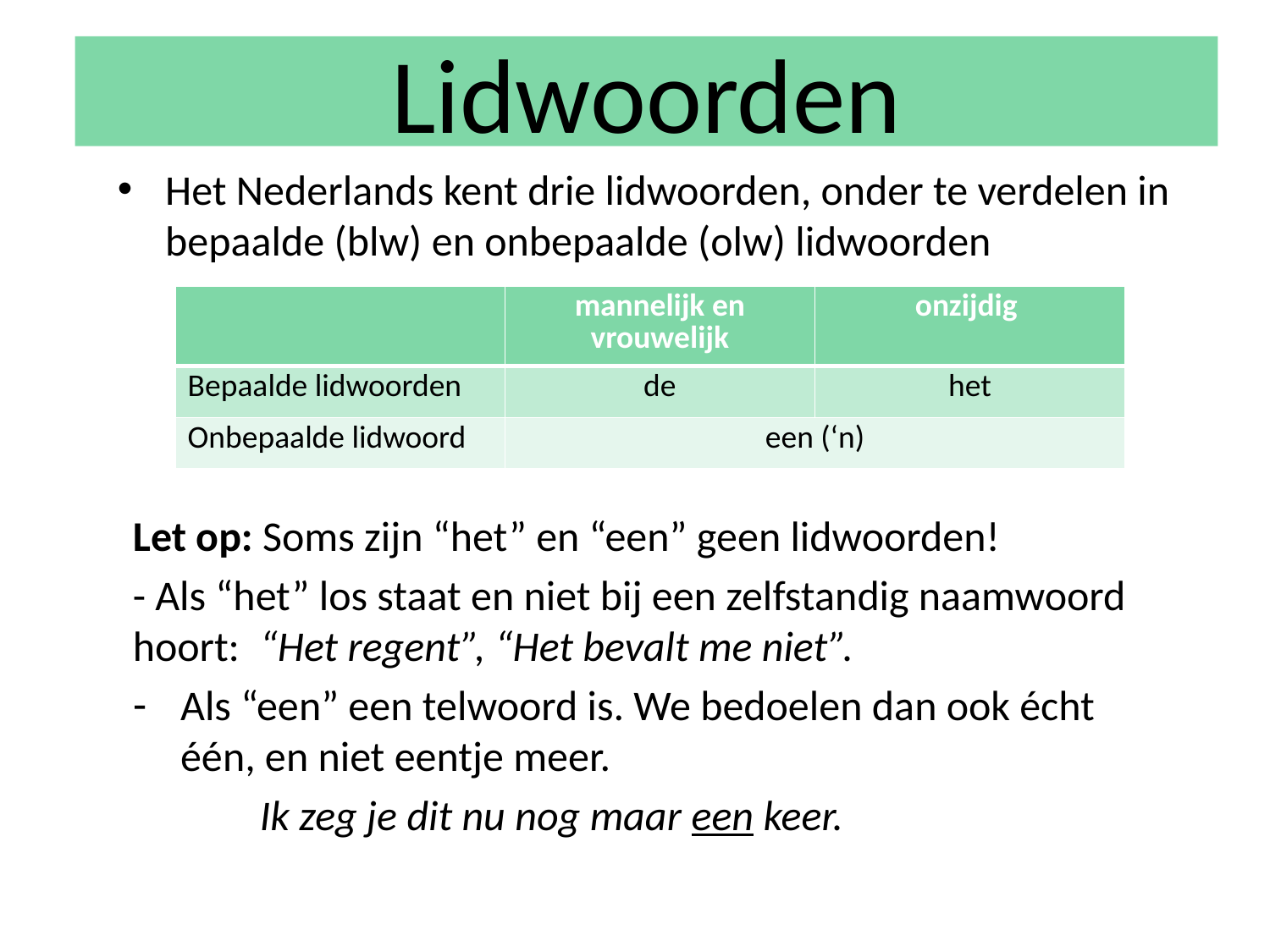

# Lidwoorden
Het Nederlands kent drie lidwoorden, onder te verdelen in bepaalde (blw) en onbepaalde (olw) lidwoorden

Let op: Soms zijn “het” en “een” geen lidwoorden!
- Als “het” los staat en niet bij een zelfstandig naamwoord 	hoort:  	“Het regent”, “Het bevalt me niet”.
Als “een” een telwoord is. We bedoelen dan ook écht één, en niet eentje meer.
	Ik zeg je dit nu nog maar een keer.

|  | mannelijk en vrouwelijk | onzijdig |
| --- | --- | --- |
| Bepaalde lidwoorden | de | het |
| Onbepaalde lidwoord | een (‘n) |  |